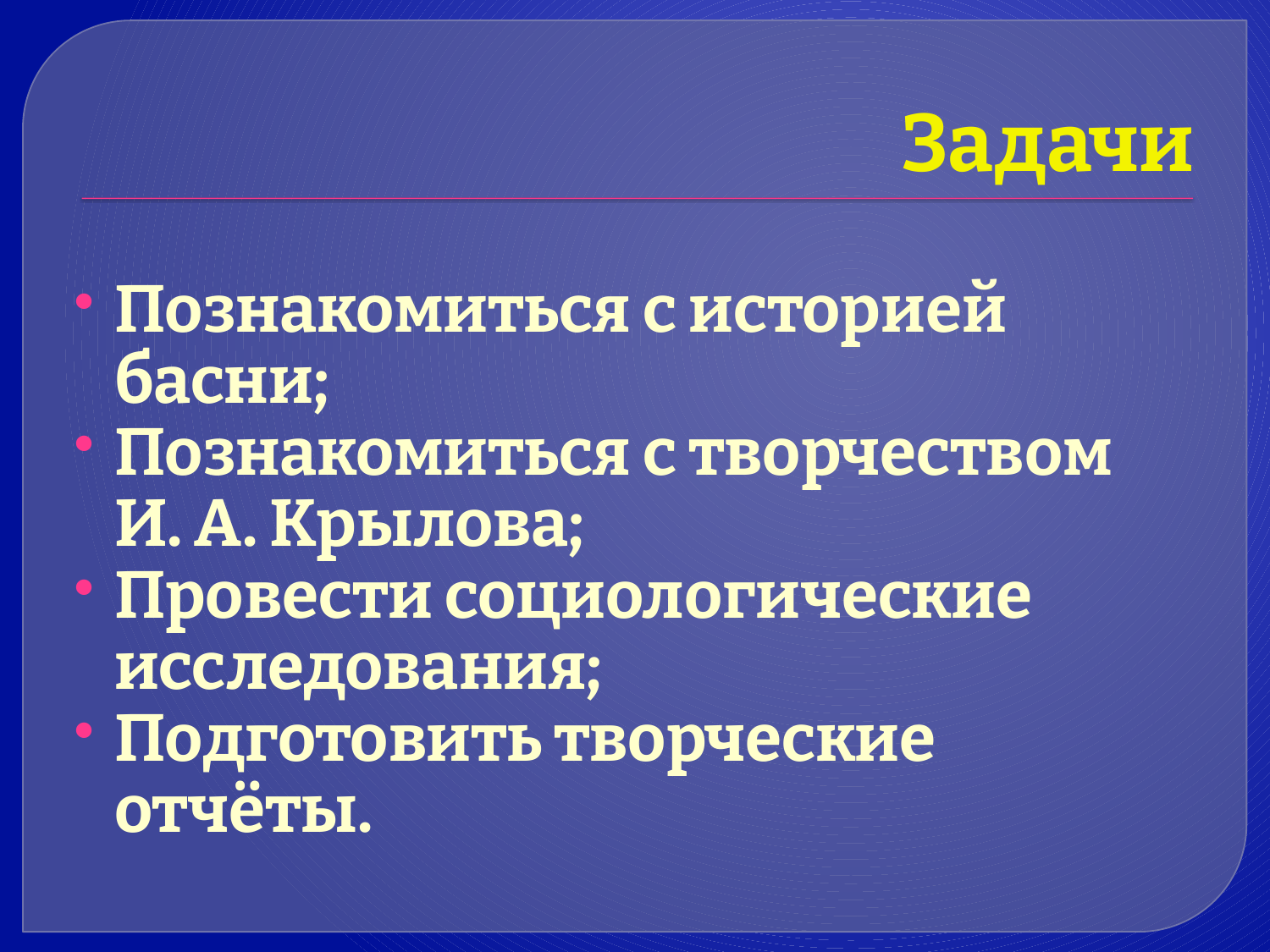

# Задачи

Познакомиться с историей басни;
Познакомиться с творчеством И. А. Крылова;
Провести социологические   исследования;
Подготовить творческие отчёты.